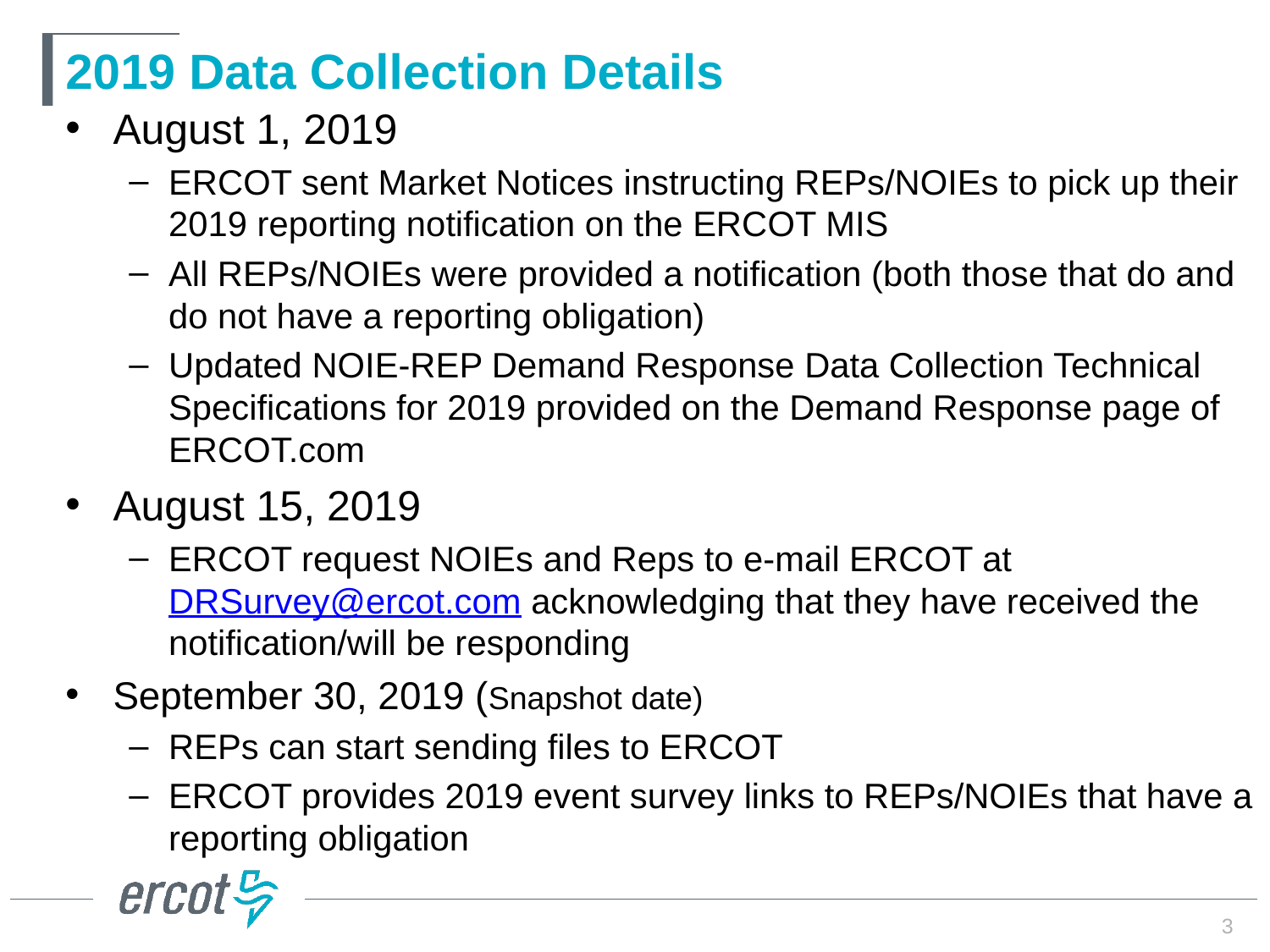

# 2019 Data Collection Details
August 1, 2019
ERCOT sent Market Notices instructing REPs/NOIEs to pick up their 2019 reporting notification on the ERCOT MIS
All REPs/NOIEs were provided a notification (both those that do and do not have a reporting obligation)
Updated NOIE-REP Demand Response Data Collection Technical Specifications for 2019 provided on the Demand Response page of ERCOT.com
August 15, 2019
ERCOT request NOIEs and Reps to e-mail ERCOT at DRSurvey@ercot.com acknowledging that they have received the notification/will be responding
September 30, 2019 (Snapshot date)
REPs can start sending files to ERCOT
ERCOT provides 2019 event survey links to REPs/NOIEs that have a reporting obligation

3